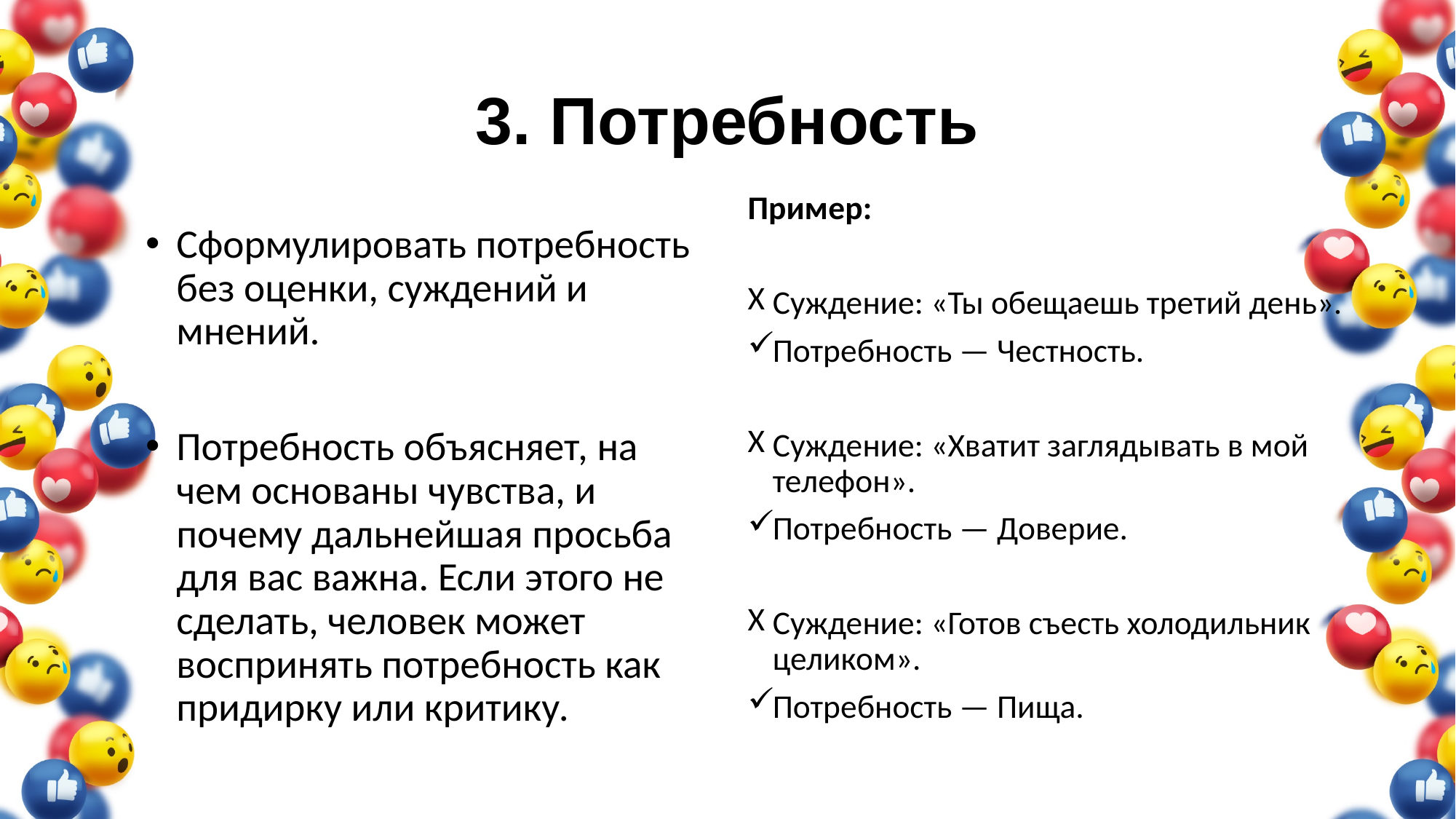

# 3. Потребность
Пример:

Суждение: «Ты обещаешь третий день».
Потребность — Честность.

Суждение: «Хватит заглядывать в мой телефон».
Потребность — Доверие.

Суждение: «Готов съесть холодильник целиком».
Потребность — Пища.

Сформулировать потребность без оценки, суждений и мнений.

Потребность объясняет, на чем основаны чувства, и почему дальнейшая просьба для вас важна. Если этого не сделать, человек может воспринять потребность как придирку или критику.